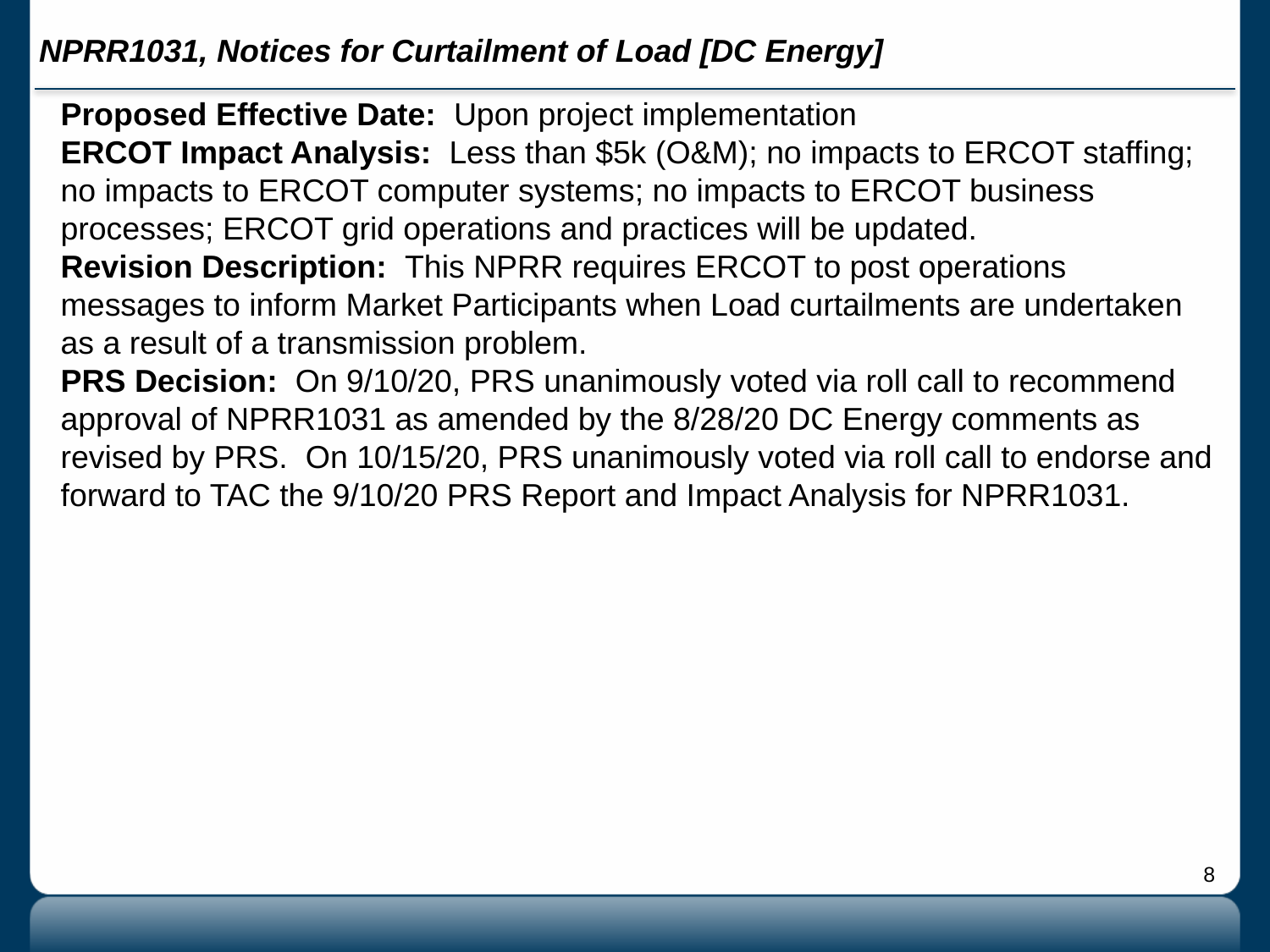

# NPRR1031, Notices for Curtailment of Load [DC Energy]
Proposed Effective Date:  Upon project implementation
ERCOT Impact Analysis:  Less than $5k (O&M); no impacts to ERCOT staffing; no impacts to ERCOT computer systems; no impacts to ERCOT business processes; ERCOT grid operations and practices will be updated.
Revision Description:  This NPRR requires ERCOT to post operations messages to inform Market Participants when Load curtailments are undertaken as a result of a transmission problem.
PRS Decision:  On 9/10/20, PRS unanimously voted via roll call to recommend approval of NPRR1031 as amended by the 8/28/20 DC Energy comments as revised by PRS.  On 10/15/20, PRS unanimously voted via roll call to endorse and forward to TAC the 9/10/20 PRS Report and Impact Analysis for NPRR1031.